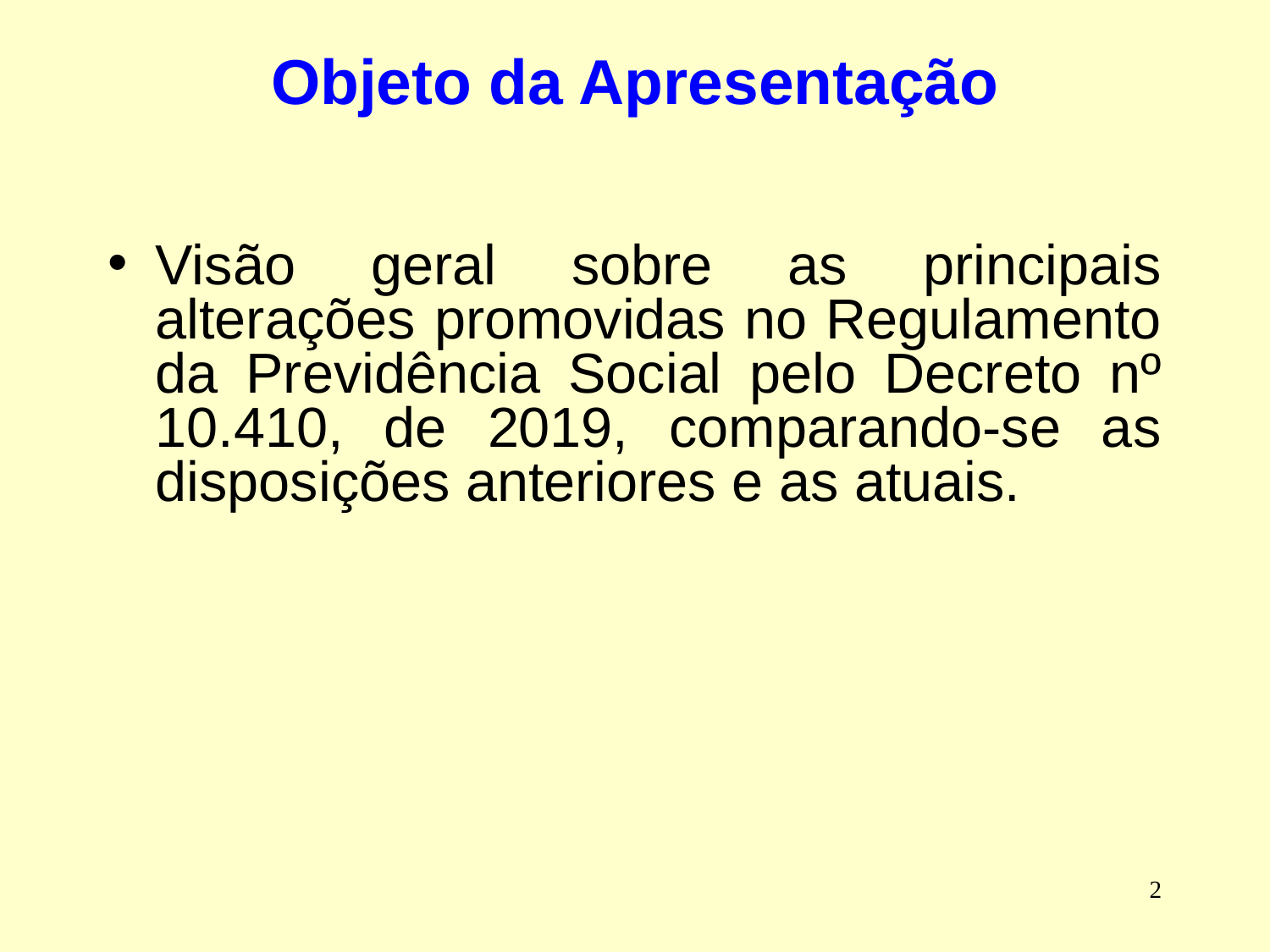

# Objeto da Apresentação

Visão geral sobre as principais alterações promovidas no Regulamento da Previdência Social pelo Decreto nº 10.410, de 2019, comparando-se as disposições anteriores e as atuais.

2